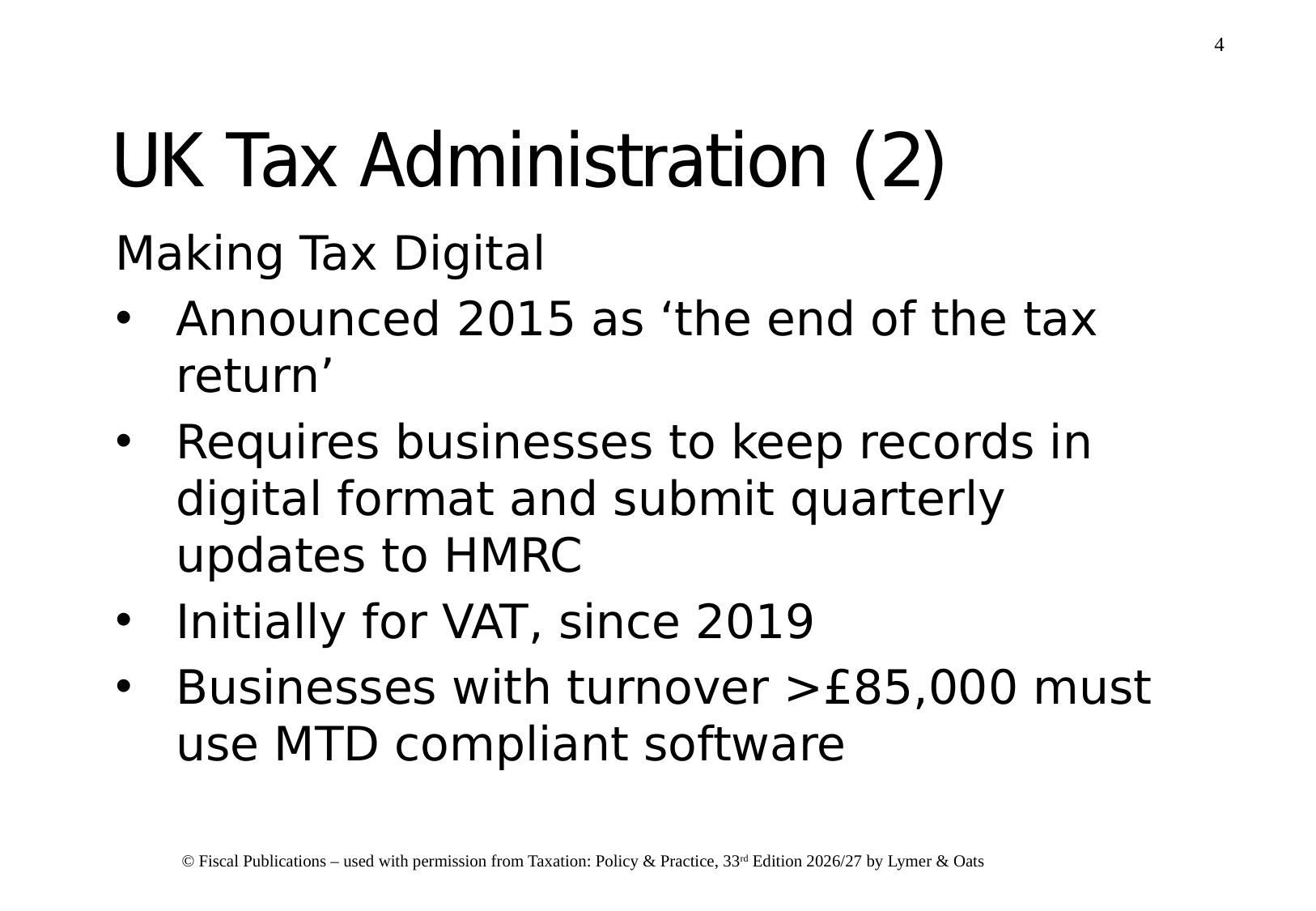

# UK Tax Administration (2)
Making Tax Digital
Announced 2015 as ‘the end of the tax return’
Requires businesses to keep records in digital format and submit quarterly updates to HMRC
Initially for VAT, since 2019
Businesses with turnover >£85,000 must use MTD compliant software